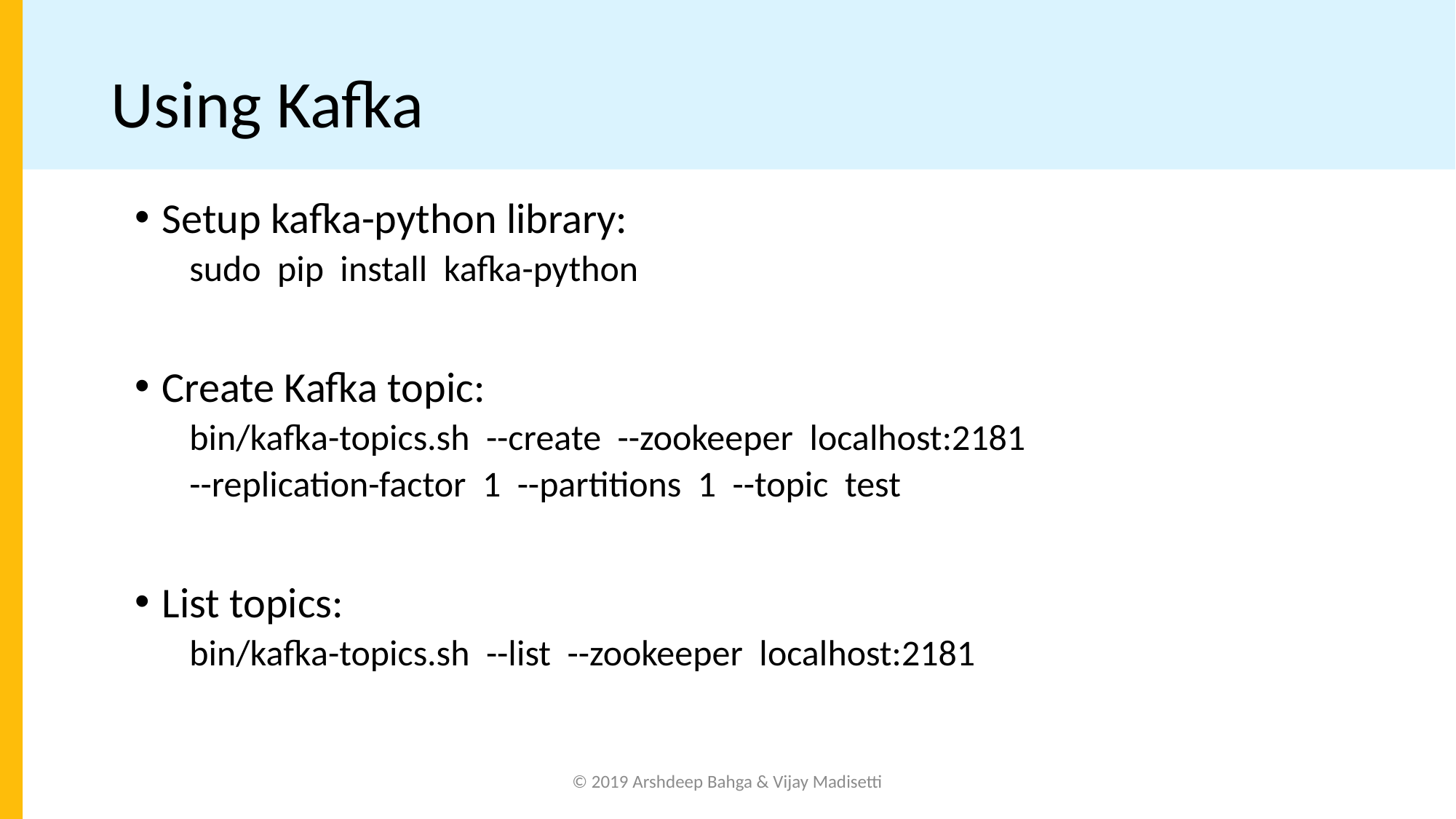

# Using Kafka
Setup kafka-python library:
sudo  pip  install  kafka-python

Create Kafka topic:
bin/kafka-topics.sh  --create  --zookeeper  localhost:2181
--replication-factor  1  --partitions  1  --topic  test

List topics:
bin/kafka-topics.sh  --list  --zookeeper  localhost:2181
© 2019 Arshdeep Bahga & Vijay Madisetti